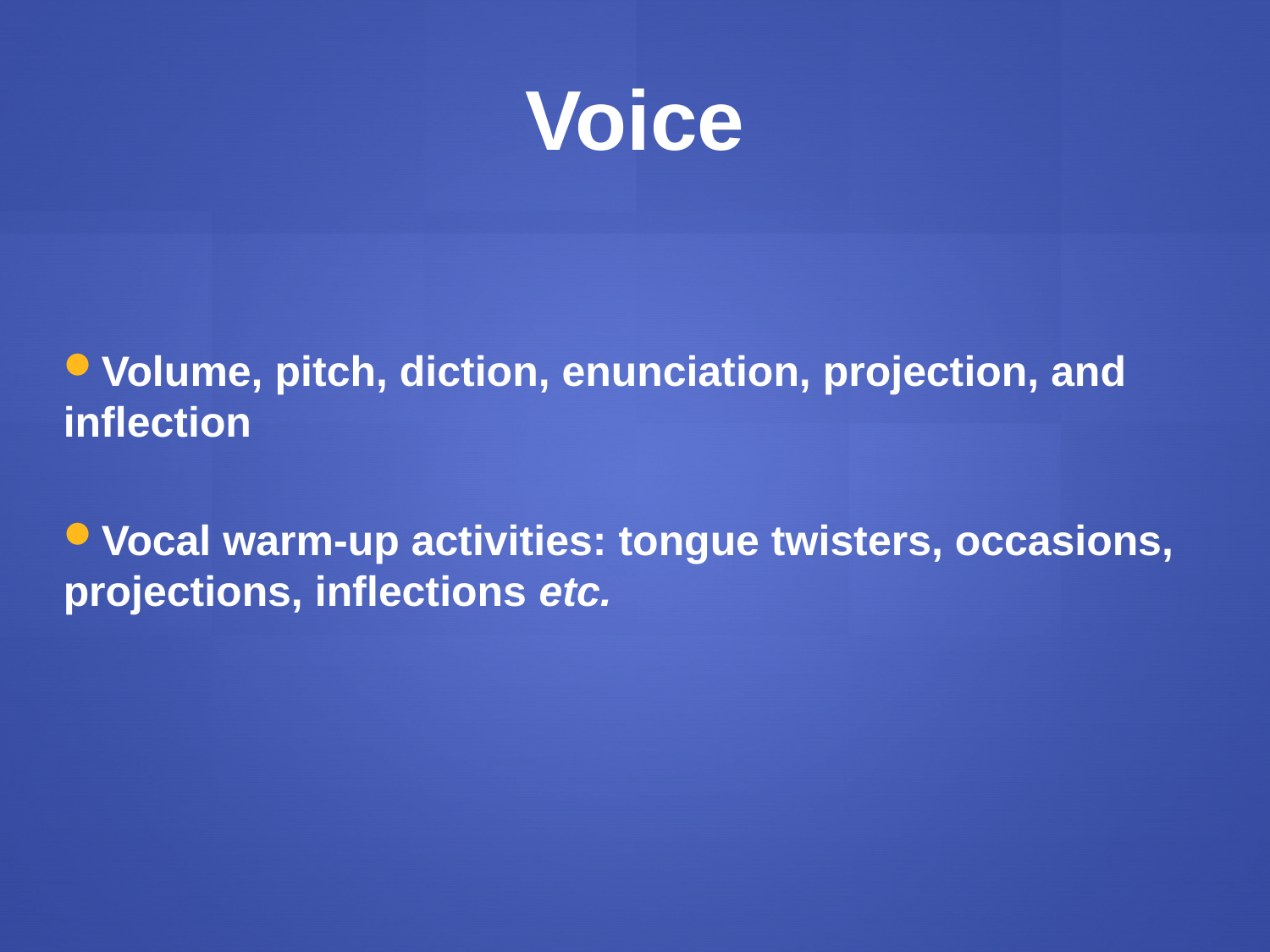

# Voice
Volume, pitch, diction, enunciation, projection, and inflection

Vocal warm-up activities: tongue twisters, occasions, projections, inflections etc.